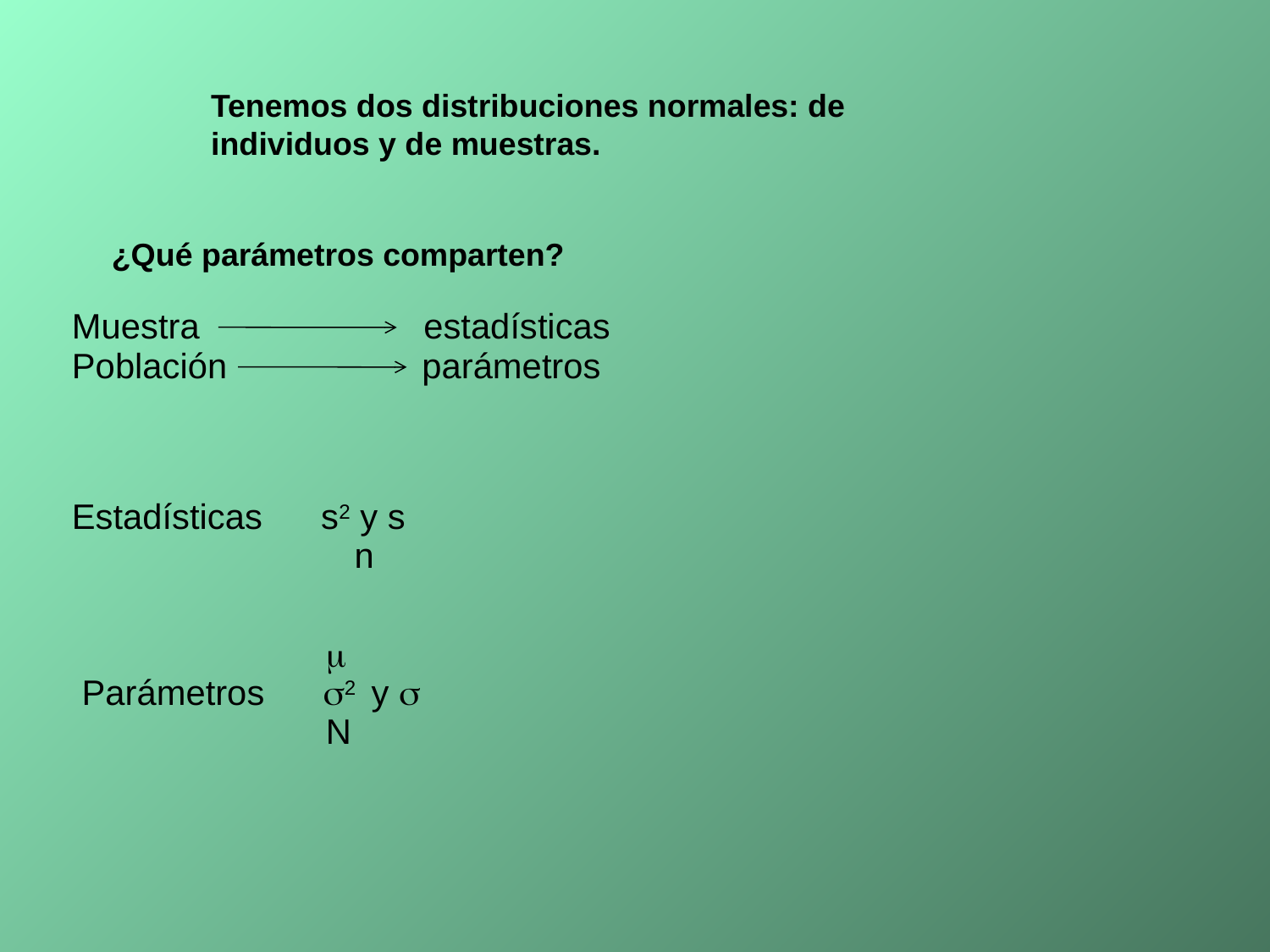

Tenemos dos distribuciones normales: de individuos y de muestras.
¿Qué parámetros comparten?
Muestra                       estadísticas
Población                    parámetros

Estadísticas      s2 y s
                             n

		μ
 Parámetros      σ2  y σ
		N